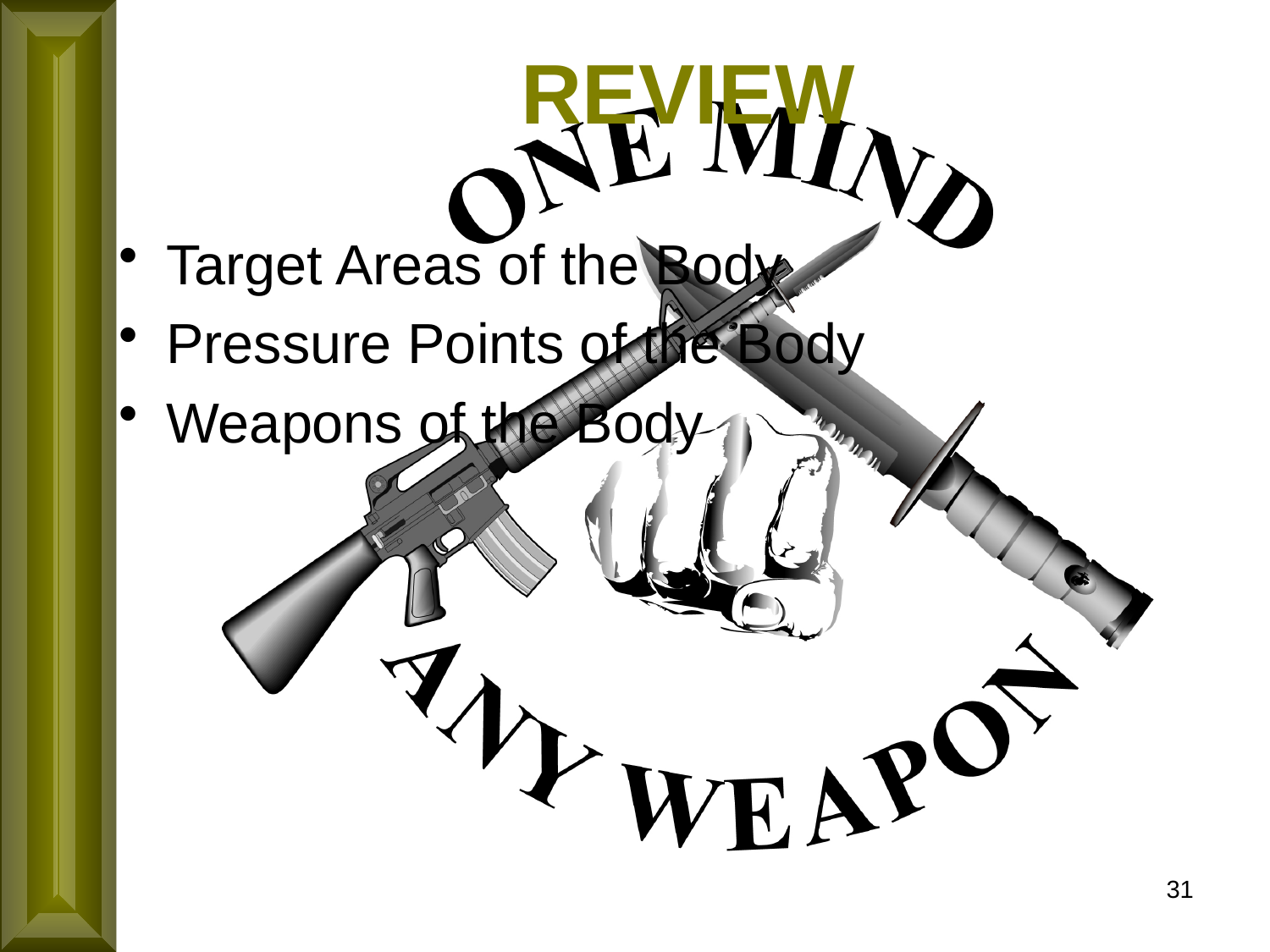

# REVIEW
Target Areas of the Body
Pressure Points of the Body
Weapons of the Body
31